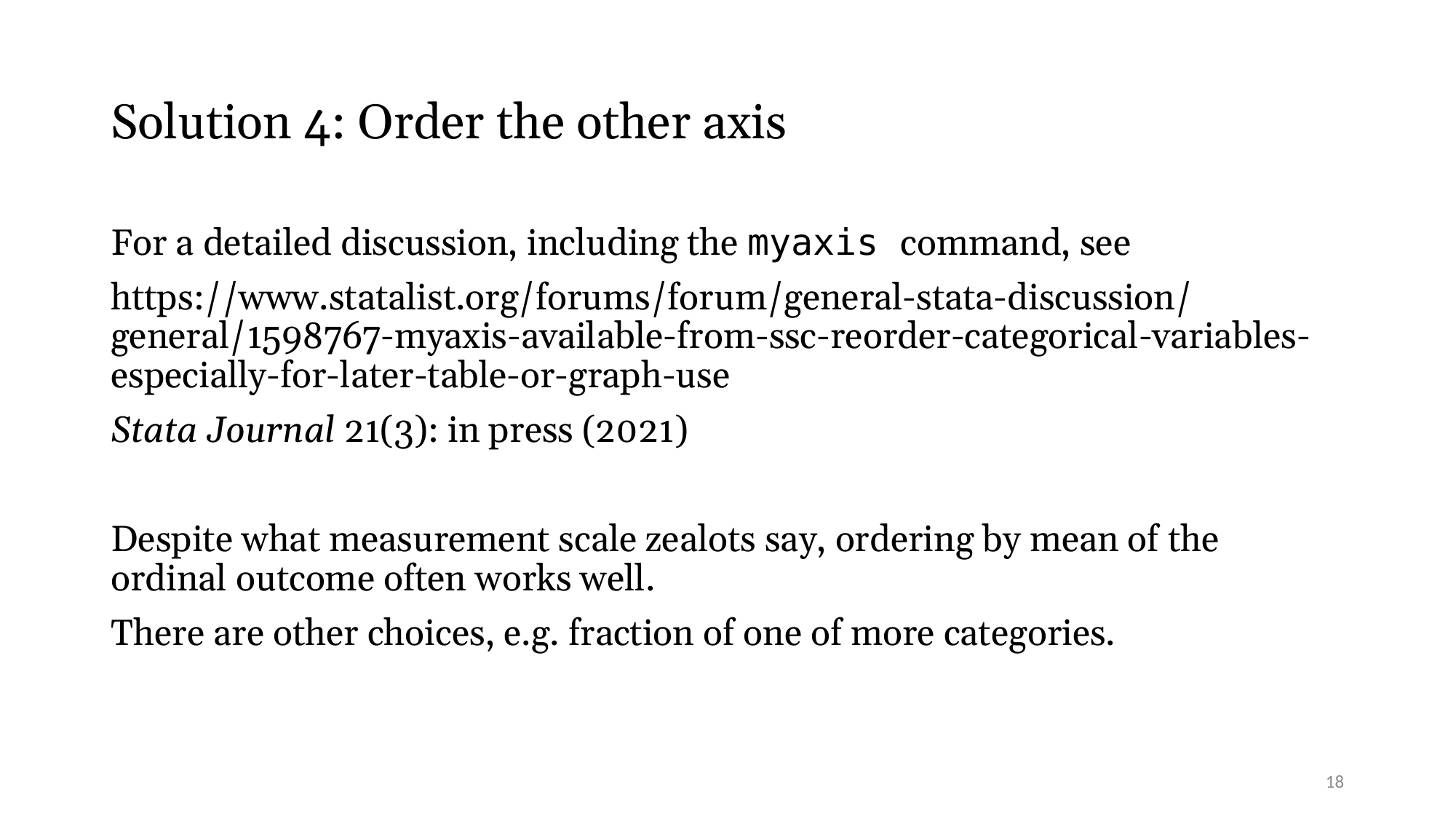

# Solution 4: Order the other axis
For a detailed discussion, including the myaxis command, see
https://www.statalist.org/forums/forum/general-stata-discussion/general/1598767-myaxis-available-from-ssc-reorder-categorical-variables-especially-for-later-table-or-graph-use
Stata Journal 21(3): in press (2021)

Despite what measurement scale zealots say, ordering by mean of the ordinal outcome often works well.
There are other choices, e.g. fraction of one of more categories.

18